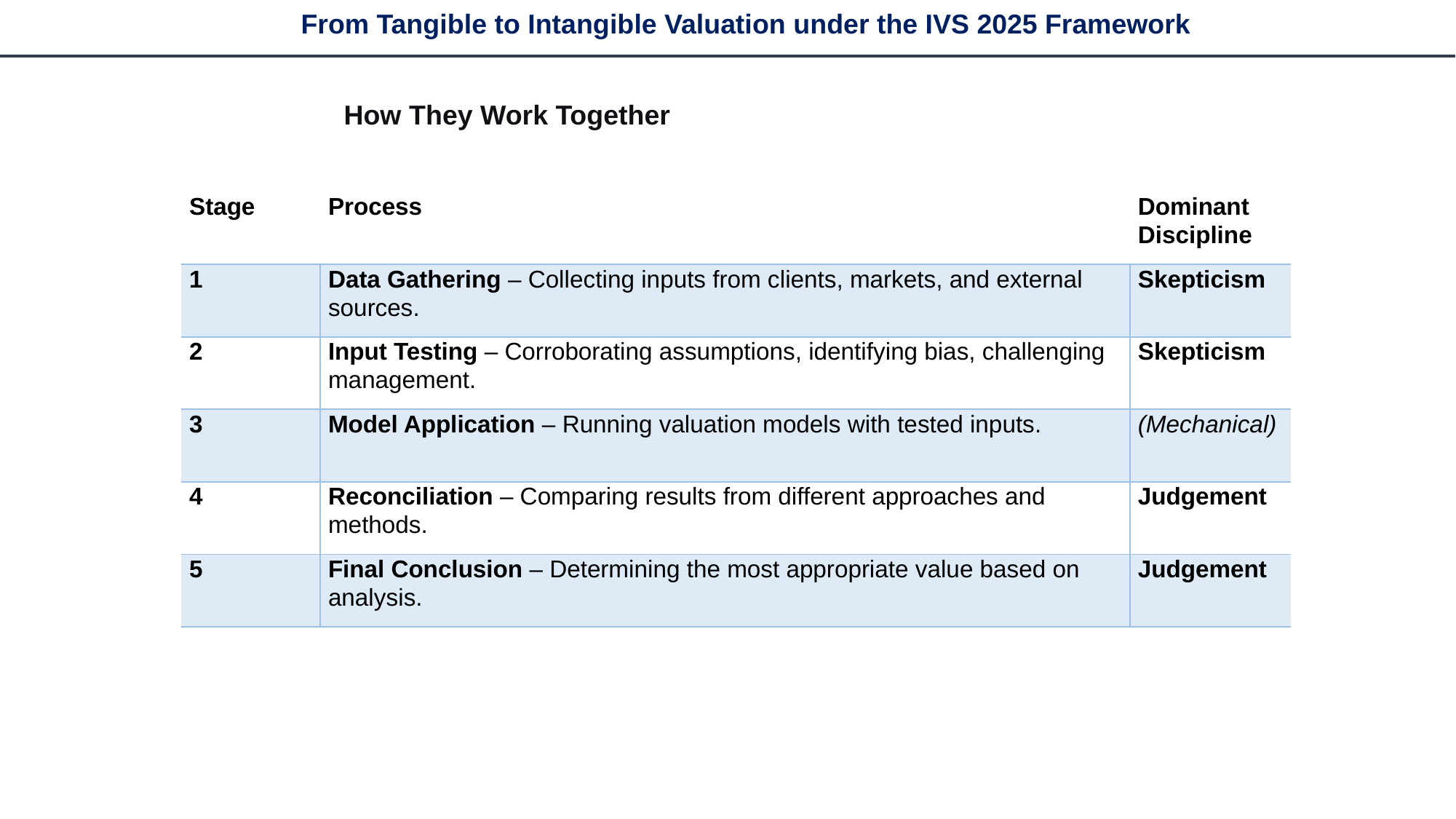

From Tangible to Intangible Valuation under the IVS 2025 Framework
How They Work Together
| Stage | Process | Dominant Discipline |
| --- | --- | --- |
| 1 | Data Gathering – Collecting inputs from clients, markets, and external sources. | Skepticism |
| 2 | Input Testing – Corroborating assumptions, identifying bias, challenging management. | Skepticism |
| 3 | Model Application – Running valuation models with tested inputs. | (Mechanical) |
| 4 | Reconciliation – Comparing results from different approaches and methods. | Judgement |
| 5 | Final Conclusion – Determining the most appropriate value based on analysis. | Judgement |